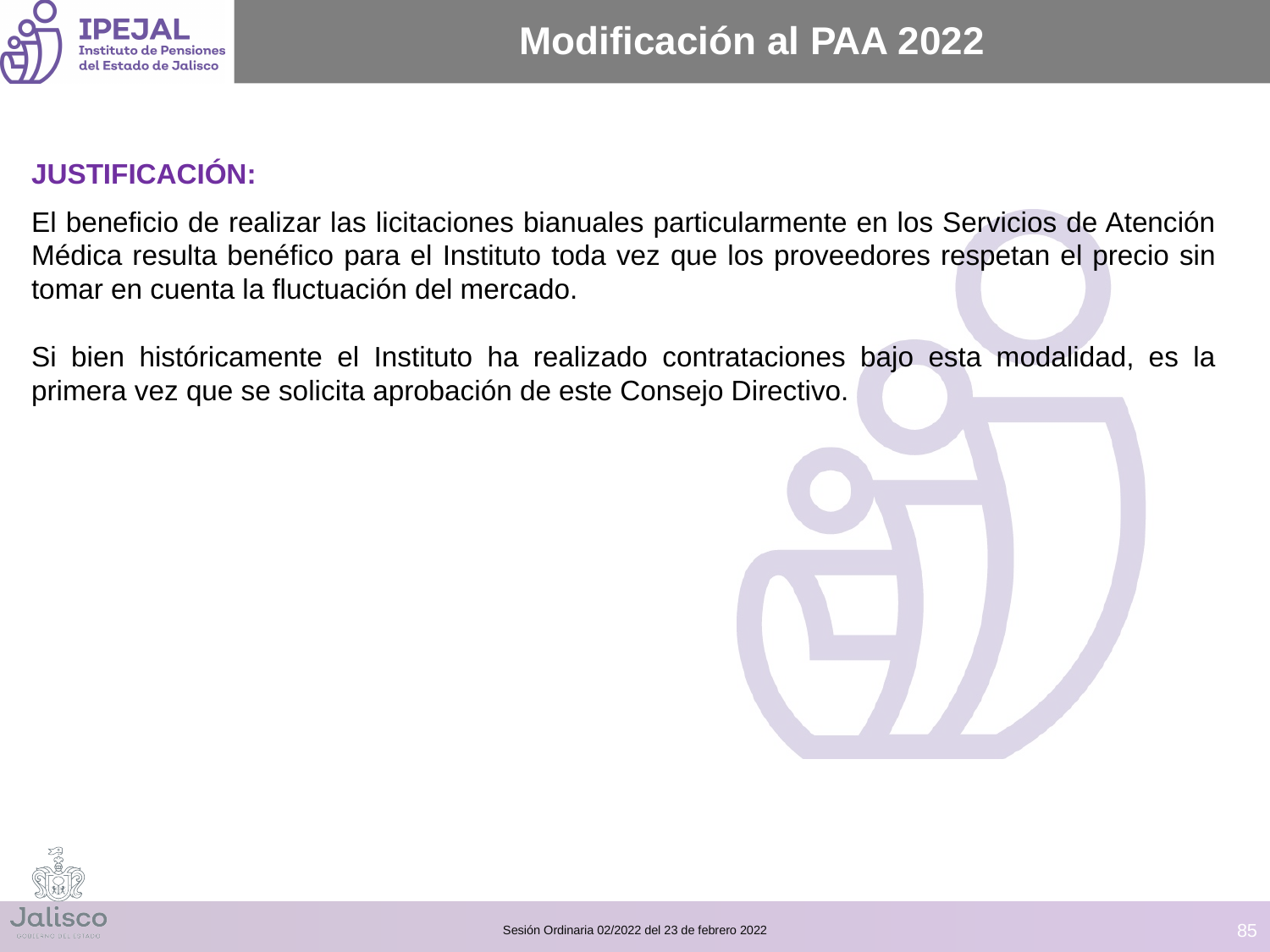

# Modificación al PAA 2022
JUSTIFICACIÓN:
El beneficio de realizar las licitaciones bianuales particularmente en los Servicios de Atención Médica resulta benéfico para el Instituto toda vez que los proveedores respetan el precio sin tomar en cuenta la fluctuación del mercado.

Si bien históricamente el Instituto ha realizado contrataciones bajo esta modalidad, es la primera vez que se solicita aprobación de este Consejo Directivo.
85
Sesión Ordinaria 02/2022 del 23 de febrero 2022